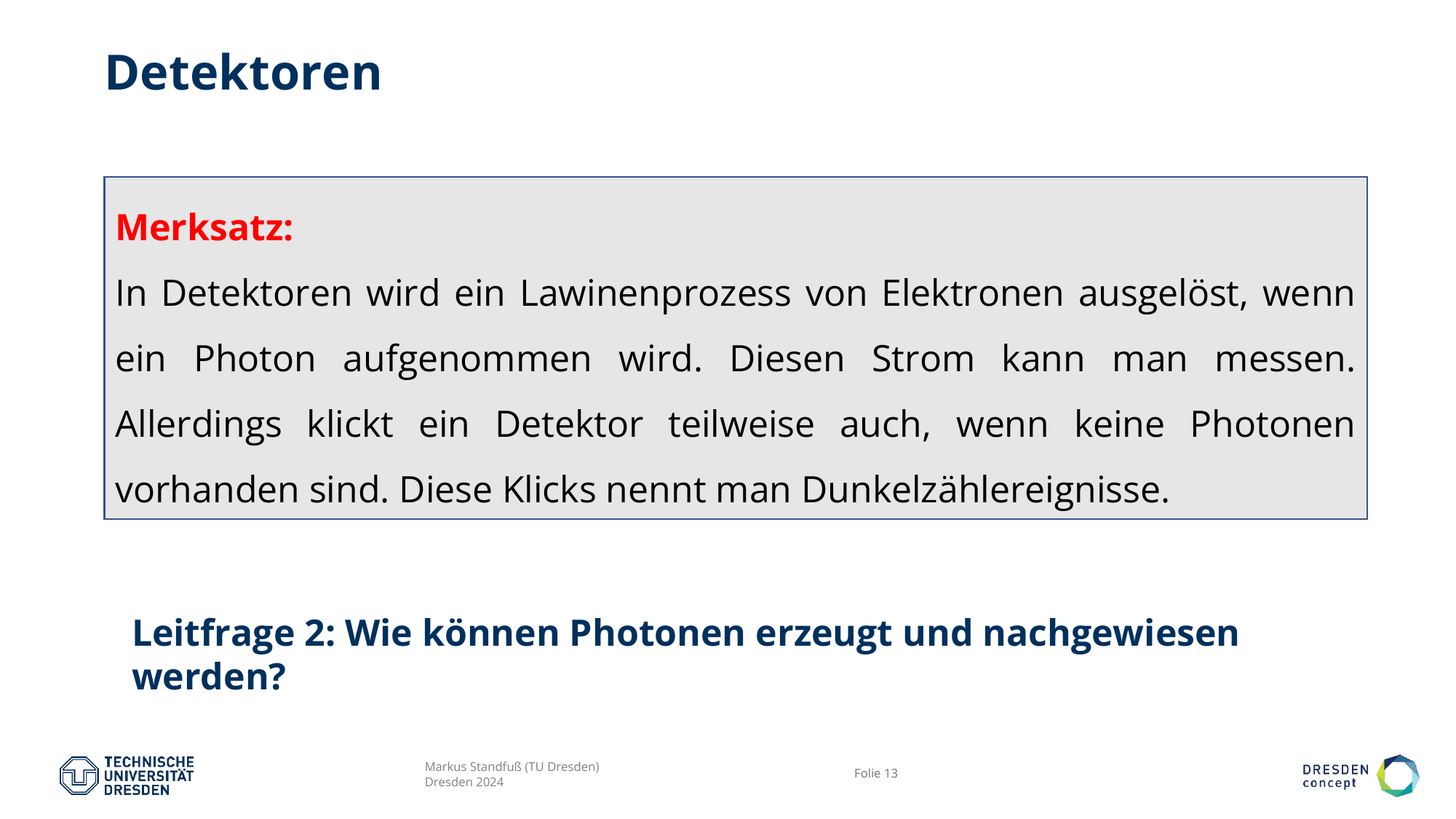

# Detektoren

Leitfrage 2: Wie können Photonen erzeugt und nachgewiesen werden?

Merksatz:
In Detektoren wird ein Lawinenprozess von Elektronen ausgelöst, wenn ein Photon aufgenommen wird. Diesen Strom kann man messen. Allerdings klickt ein Detektor teilweise auch, wenn keine Photonen vorhanden sind. Diese Klicks nennt man Dunkelzählereignisse.